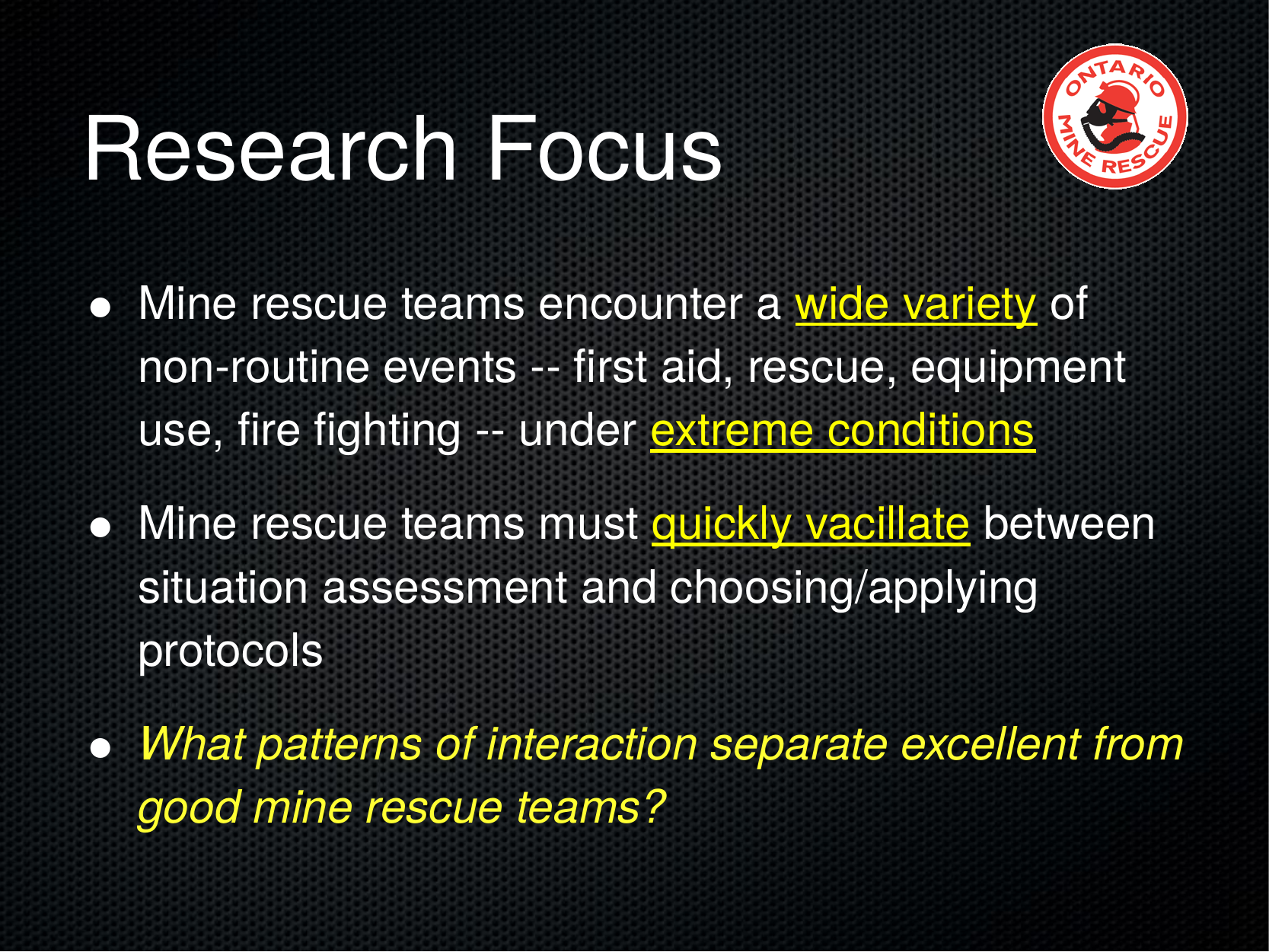

# Research Focus

Mine rescue teams encounter a wide variety of non-routine events -- first aid, rescue, equipment use, fire fighting -- under extreme conditions
Mine rescue teams must quickly vacillate between situation assessment and choosing/applying protocols
What patterns of interaction separate excellent from good mine rescue teams?